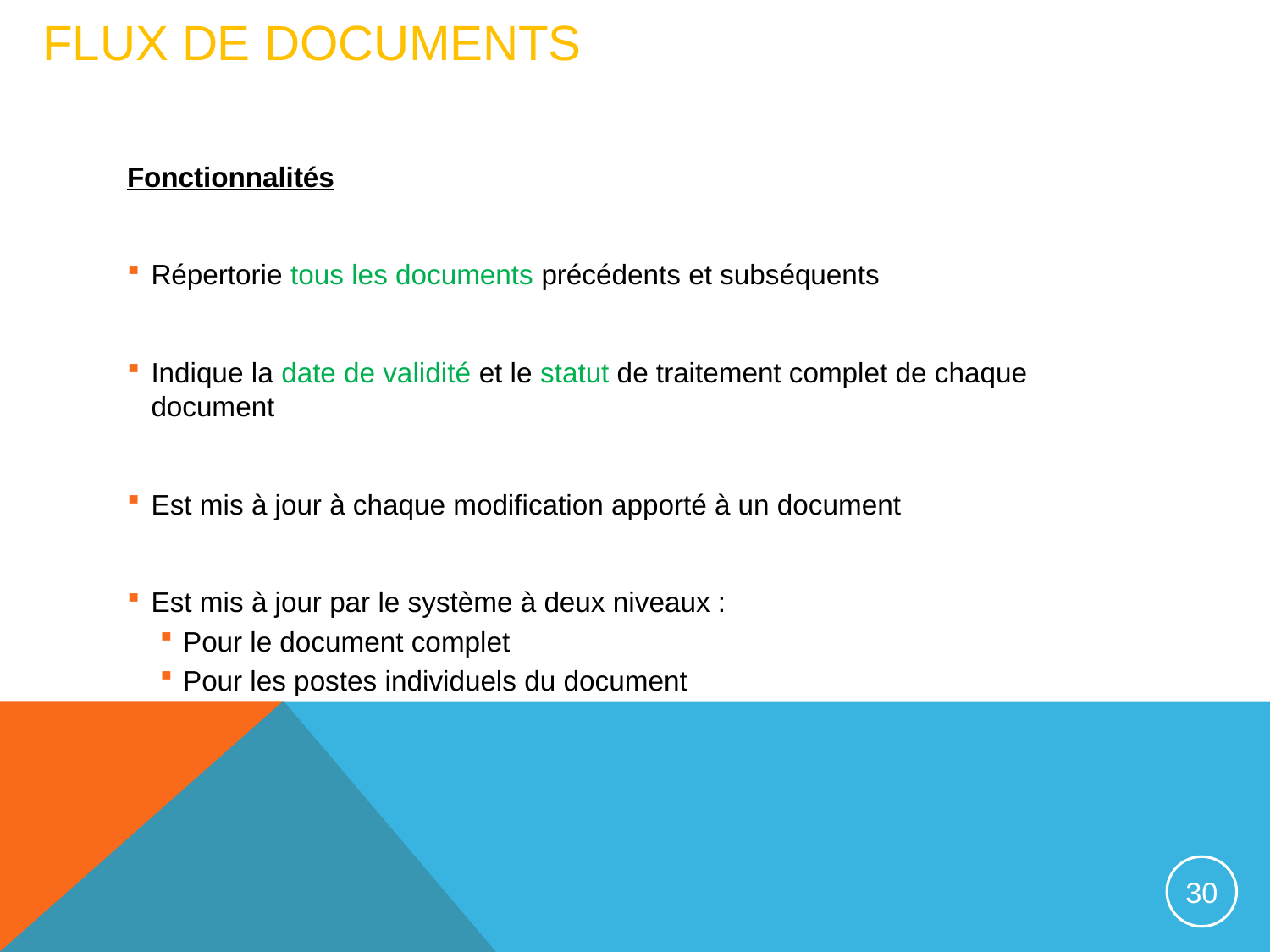

# Flux de documents
Fonctionnalités

Répertorie tous les documents précédents et subséquents

Indique la date de validité et le statut de traitement complet de chaque document

Est mis à jour à chaque modification apporté à un document

Est mis à jour par le système à deux niveaux :
Pour le document complet
Pour les postes individuels du document

30